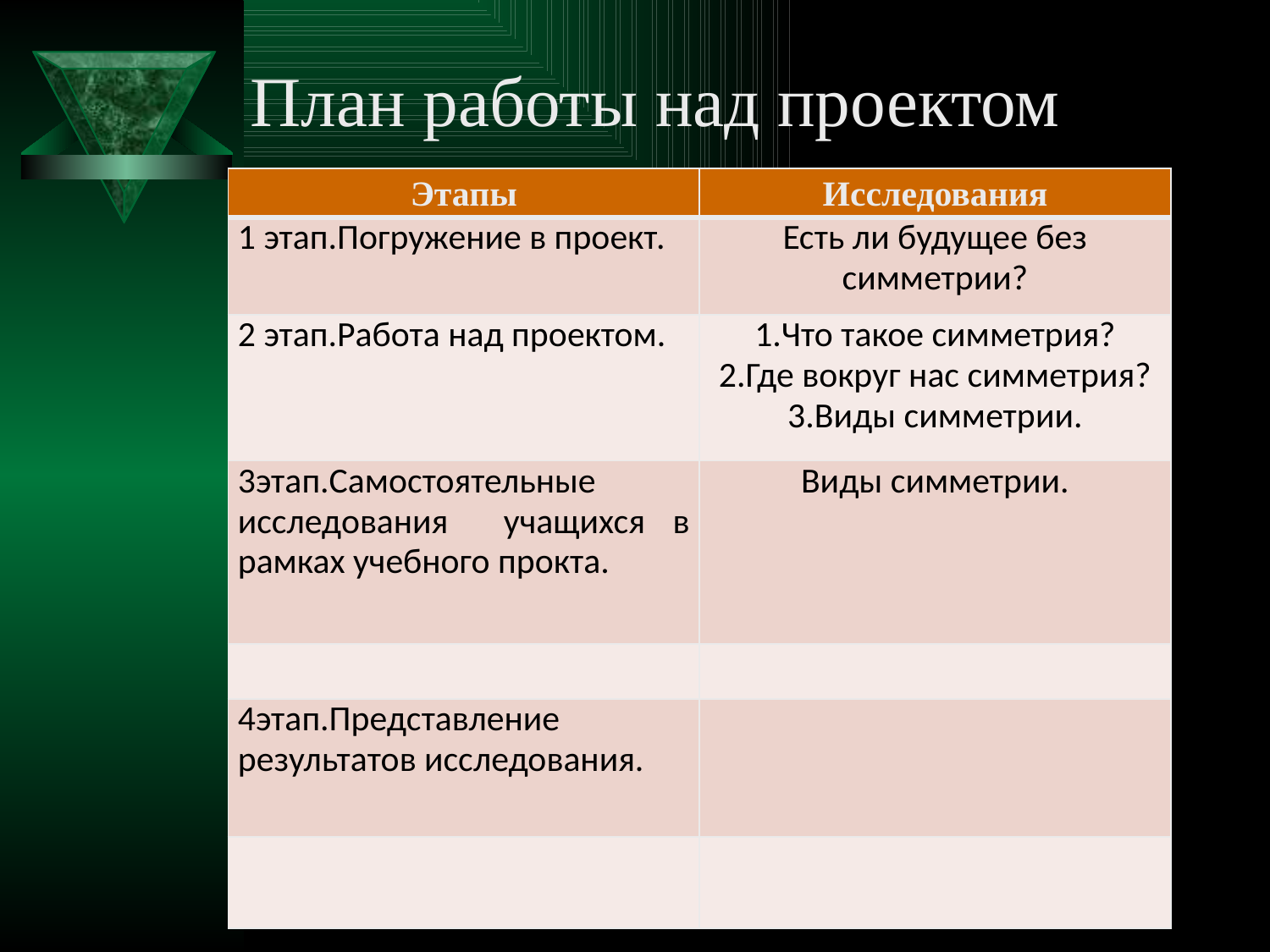

План работы над проектом
| Этапы | Исследования |
| --- | --- |
| 1 этап.Погружение в проект. | Есть ли будущее без симметрии? |
| 2 этап.Работа над проектом. | 1.Что такое симметрия? 2.Где вокруг нас симметрия? 3.Виды симметрии. |
| 3этап.Самостоятельные исследования учащихся в рамках учебного прокта. | Виды симметрии. |
|  |  |
| 4этап.Представление результатов исследования. |  |
|  |  |